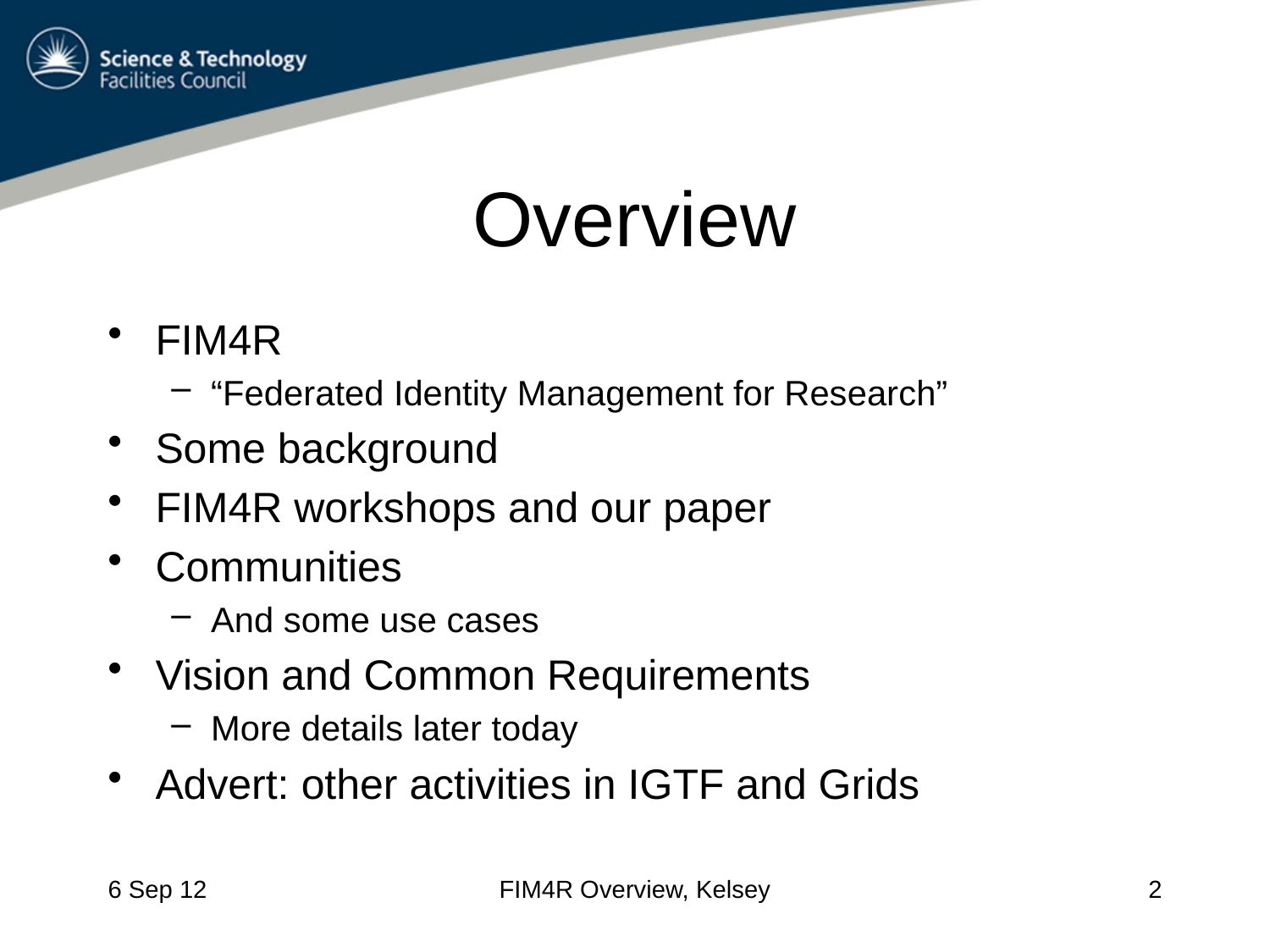

# Overview
FIM4R
“Federated Identity Management for Research”
Some background
FIM4R workshops and our paper
Communities
And some use cases
Vision and Common Requirements
More details later today
Advert: other activities in IGTF and Grids

6 Sep 12
FIM4R Overview, Kelsey
2